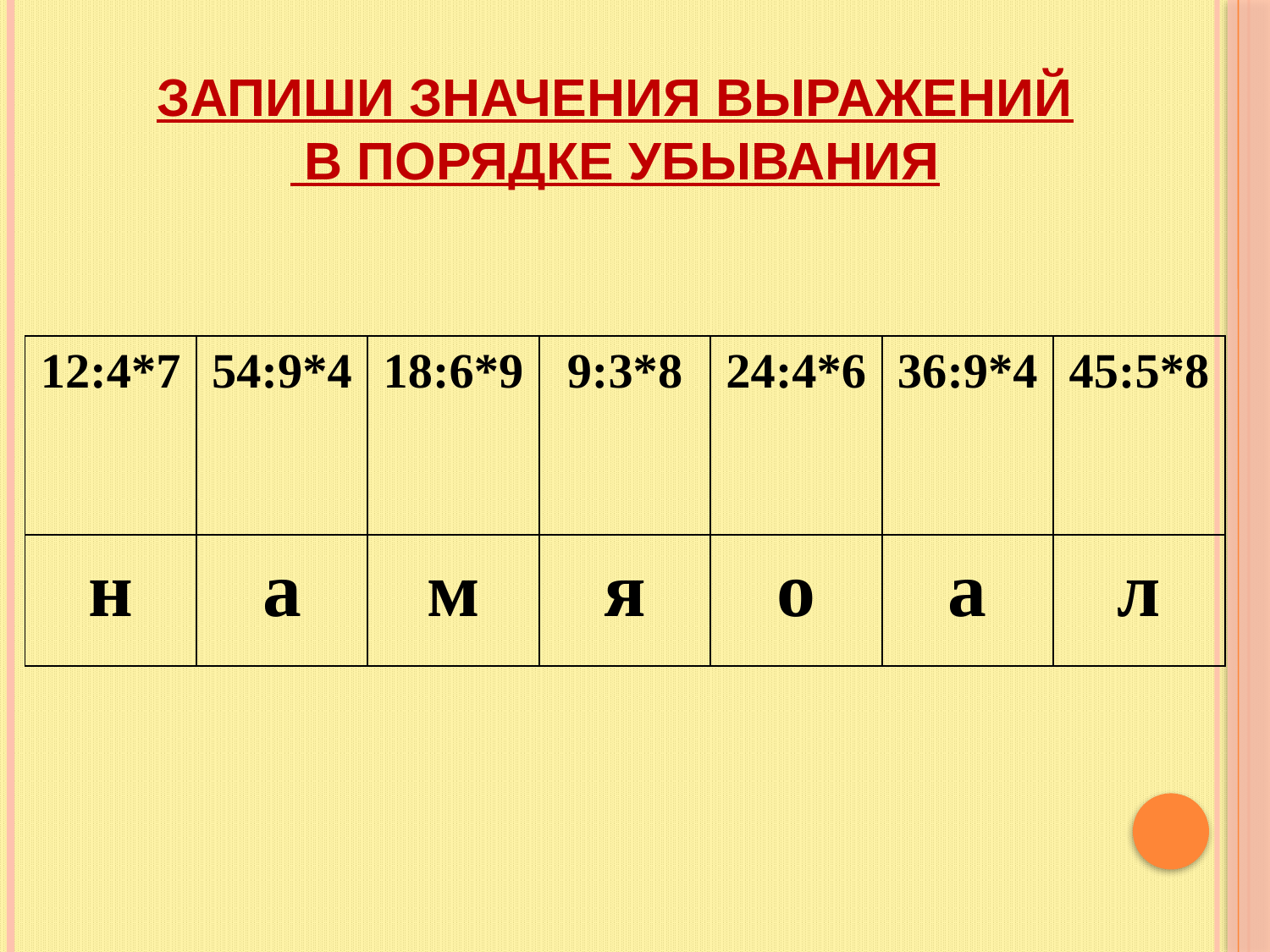

# Запиши значения выражений в порядке убывания
| 12:4\*7 | 54:9\*4 | 18:6\*9 | 9:3\*8 | 24:4\*6 | 36:9\*4 | 45:5\*8 |
| --- | --- | --- | --- | --- | --- | --- |
| н | а | м | я | о | а | л |